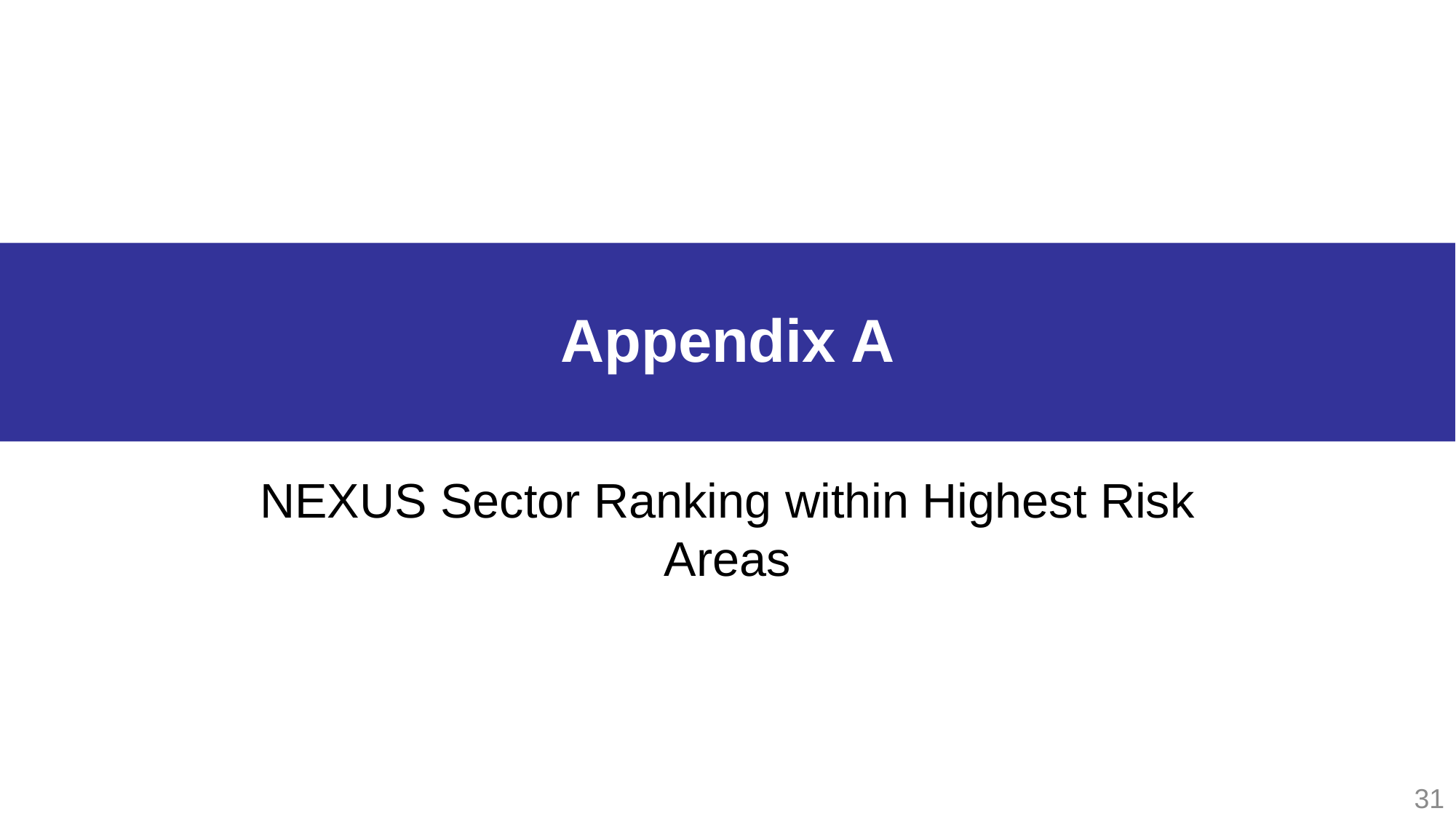

# Appendix A
NEXUS Sector Ranking within Highest Risk Areas
31